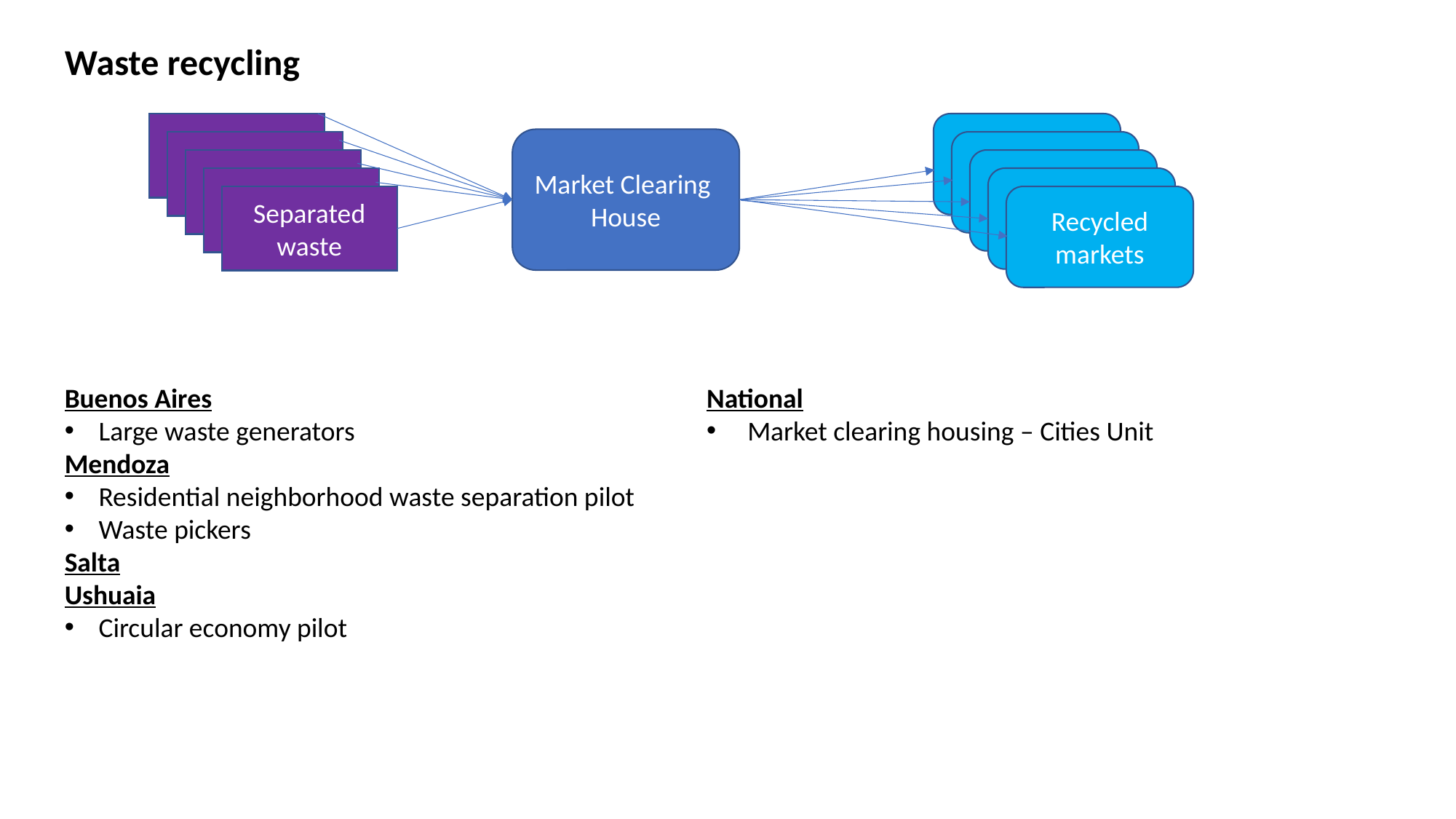

Waste recycling

Market Clearing
House

Separated waste
Recycled markets
Buenos Aires
Large waste generators
Mendoza
Residential neighborhood waste separation pilot
Waste pickers
Salta
Ushuaia
Circular economy pilot
National
Market clearing housing – Cities Unit